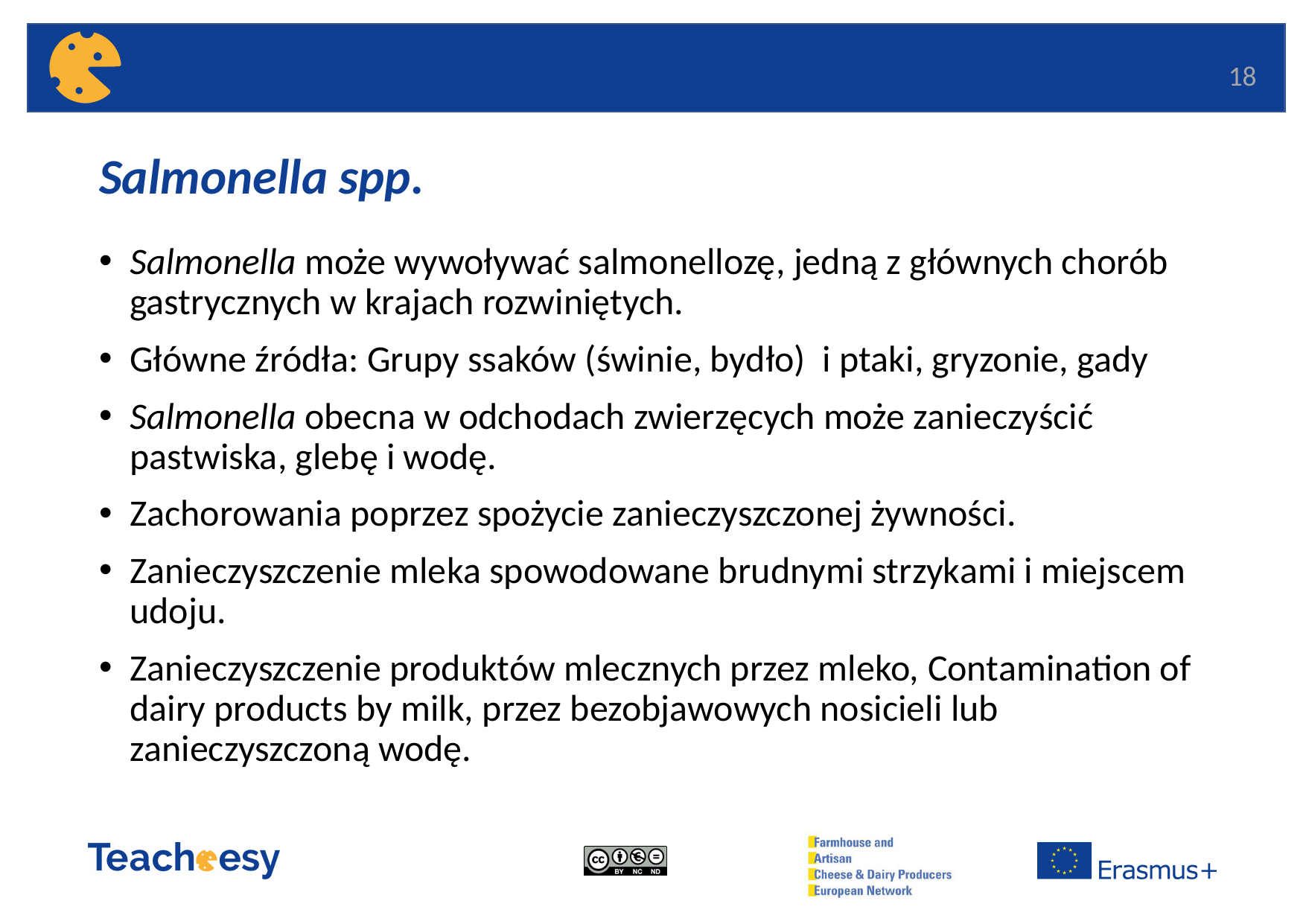

18
# Salmonella spp.
Salmonella może wywoływać salmonellozę, jedną z głównych chorób gastrycznych w krajach rozwiniętych.
Główne źródła: Grupy ssaków (świnie, bydło)  i ptaki, gryzonie, gady
Salmonella obecna w odchodach zwierzęcych może zanieczyścić pastwiska, glebę i wodę.
Zachorowania poprzez spożycie zanieczyszczonej żywności.
Zanieczyszczenie mleka spowodowane brudnymi strzykami i miejscem udoju.
Zanieczyszczenie produktów mlecznych przez mleko, Contamination of dairy products by milk, przez bezobjawowych nosicieli lub zanieczyszczoną wodę.